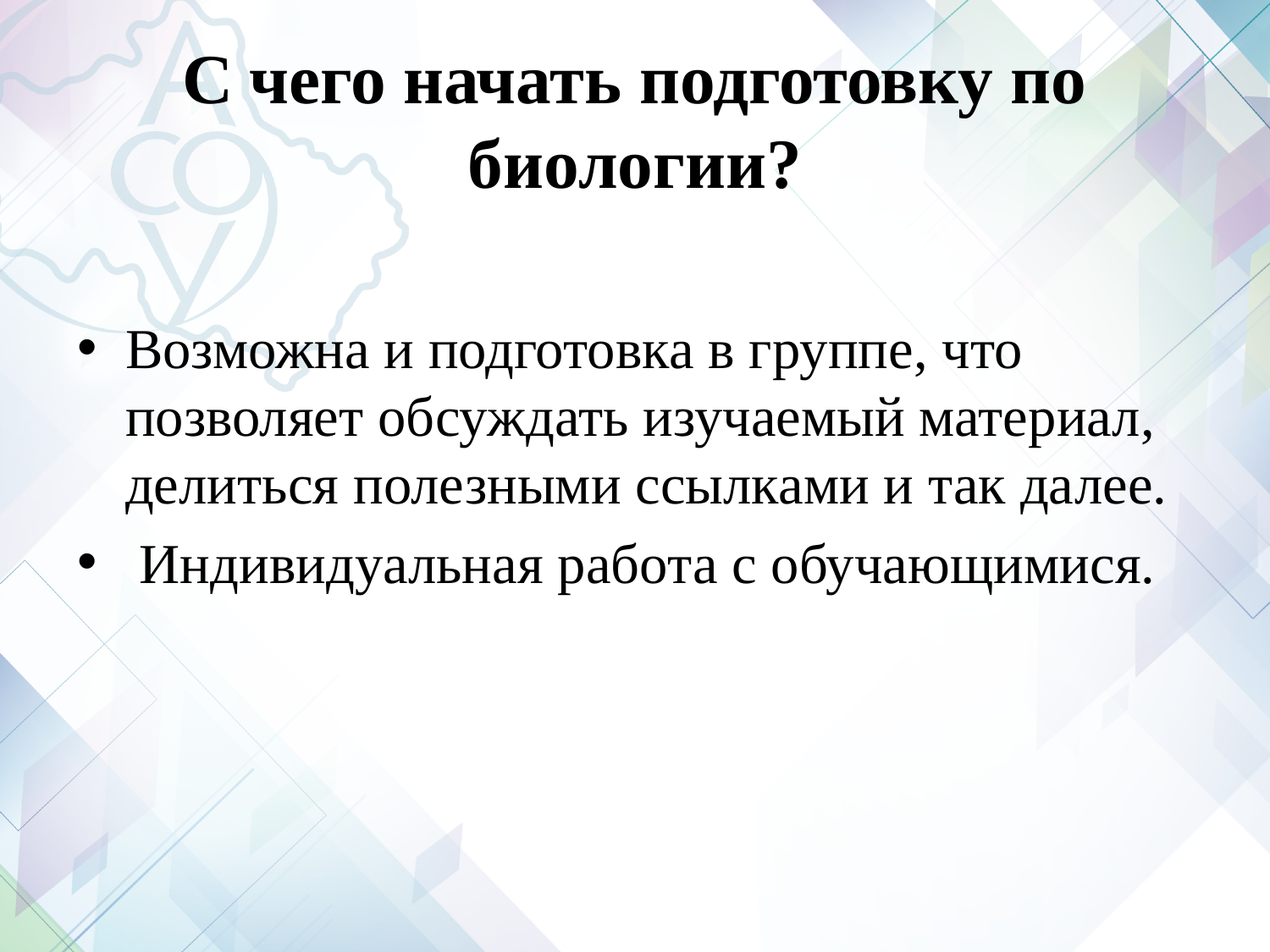

# С чего начать подготовку по биологии?
Возможна и подготовка в группе, что позволяет обсуждать изучаемый материал, делиться полезными ссылками и так далее.
 Индивидуальная работа с обучающимися.